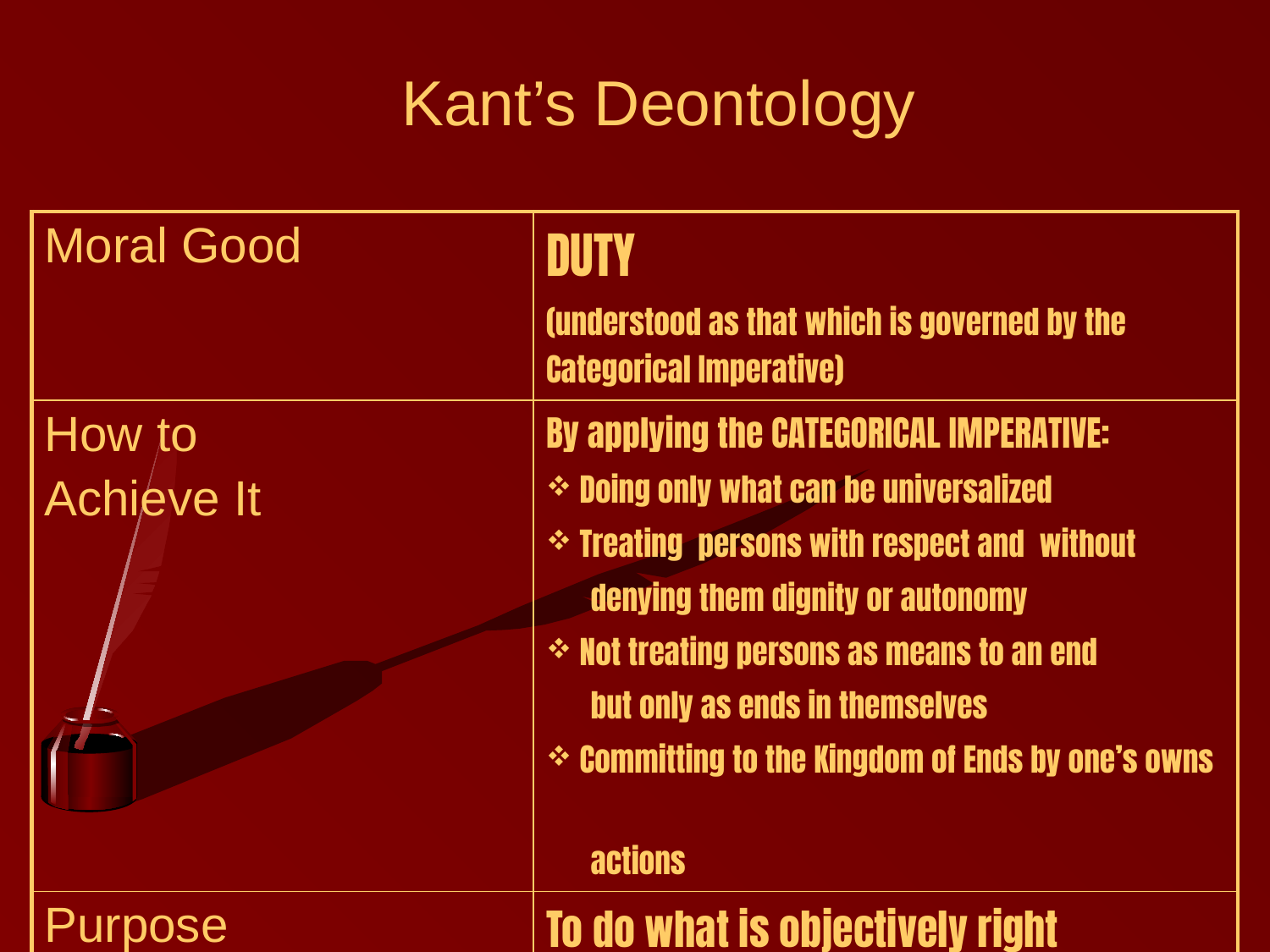

# Kant’s Deontology
| Moral Good | DUTY (understood as that which is governed by the Categorical Imperative) |
| --- | --- |
| How to Achieve It | By applying the CATEGORICAL IMPERATIVE: Doing only what can be universalized Treating persons with respect and without denying them dignity or autonomy Not treating persons as means to an end but only as ends in themselves Committing to the Kingdom of Ends by one’s owns actions |
| Purpose | To do what is objectively right |